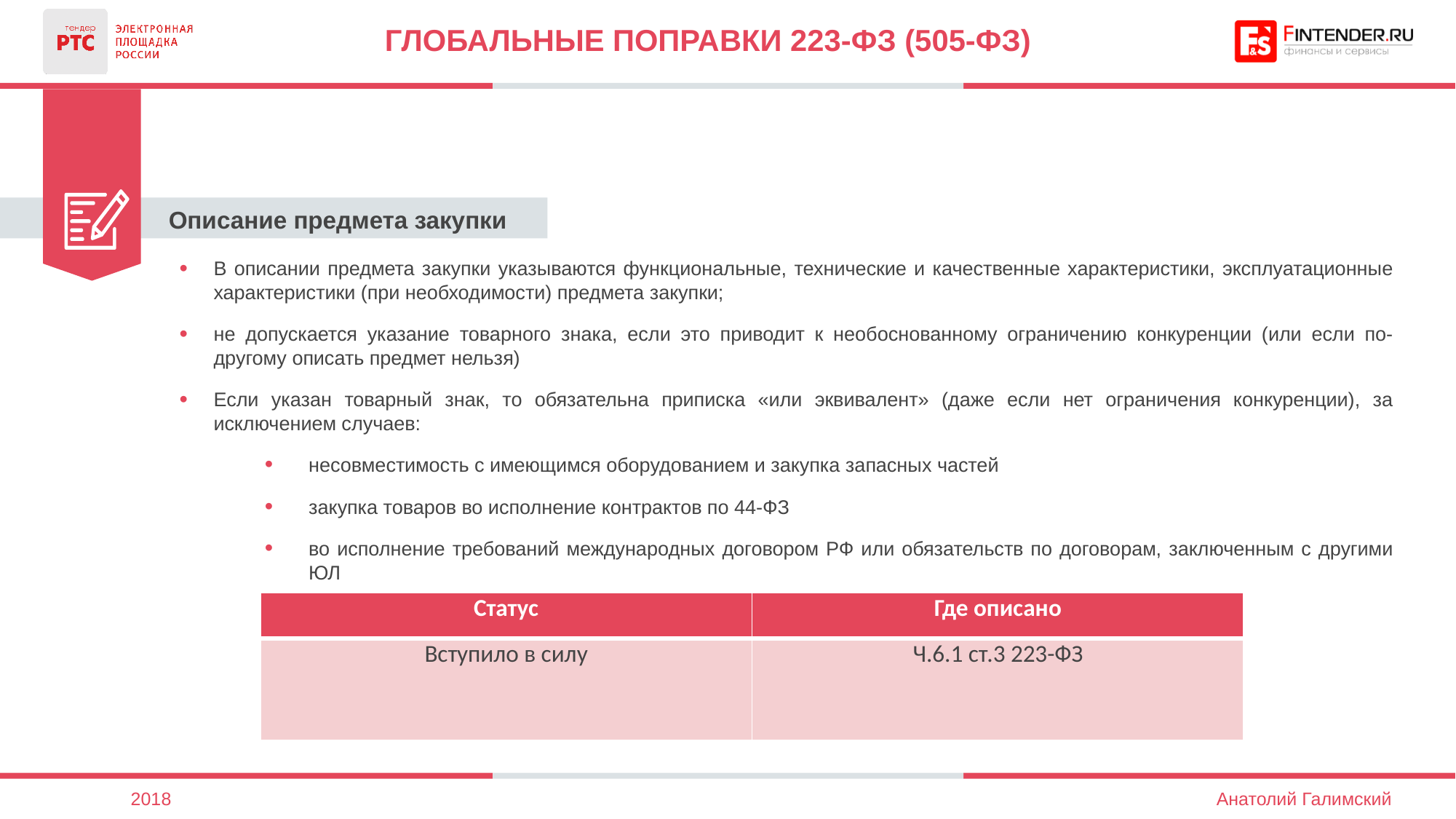

# ГЛОБАЛЬНЫЕ ПОПРАВКИ 223-фз (505-фз)

Описание предмета закупки
В описании предмета закупки указываются функциональные, технические и качественные характеристики, эксплуатационные характеристики (при необходимости) предмета закупки;
не допускается указание товарного знака, если это приводит к необоснованному ограничению конкуренции (или если по-другому описать предмет нельзя)
Если указан товарный знак, то обязательна приписка «или эквивалент» (даже если нет ограничения конкуренции), за исключением случаев:
несовместимость с имеющимся оборудованием и закупка запасных частей
закупка товаров во исполнение контрактов по 44-ФЗ
во исполнение требований международных договором РФ или обязательств по договорам, заключенным с другими ЮЛ
| Статус | Где описано |
| --- | --- |
| Вступило в силу | Ч.6.1 ст.3 223-ФЗ |
2018
Анатолий Галимский